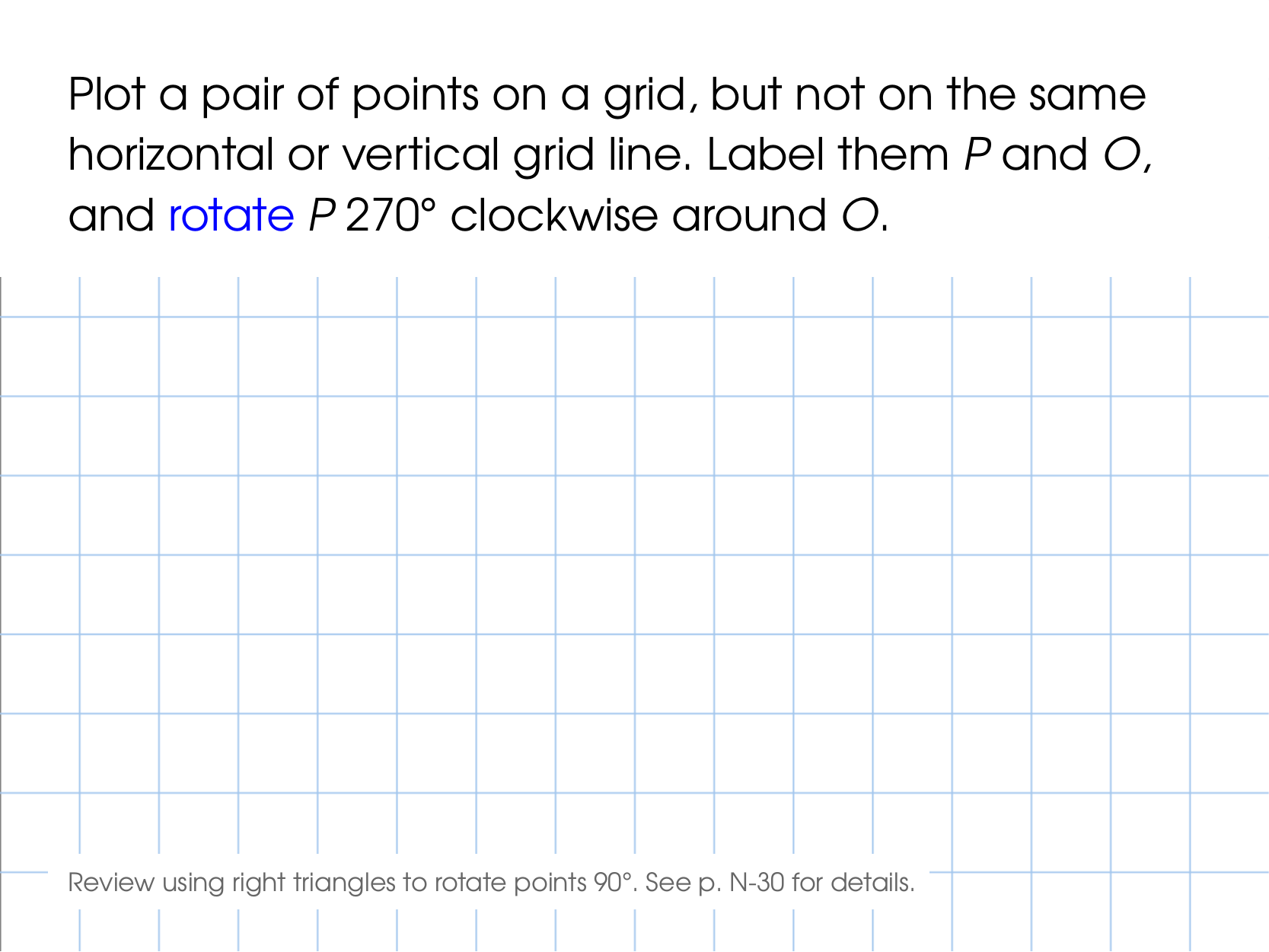

Plot a pair of points on a grid, but not on the same horizontal or vertical grid line. Label them P and O, and rotate P 270° clockwise around O.

Review using right triangles to rotate points 90°. See p. N-30 for details.